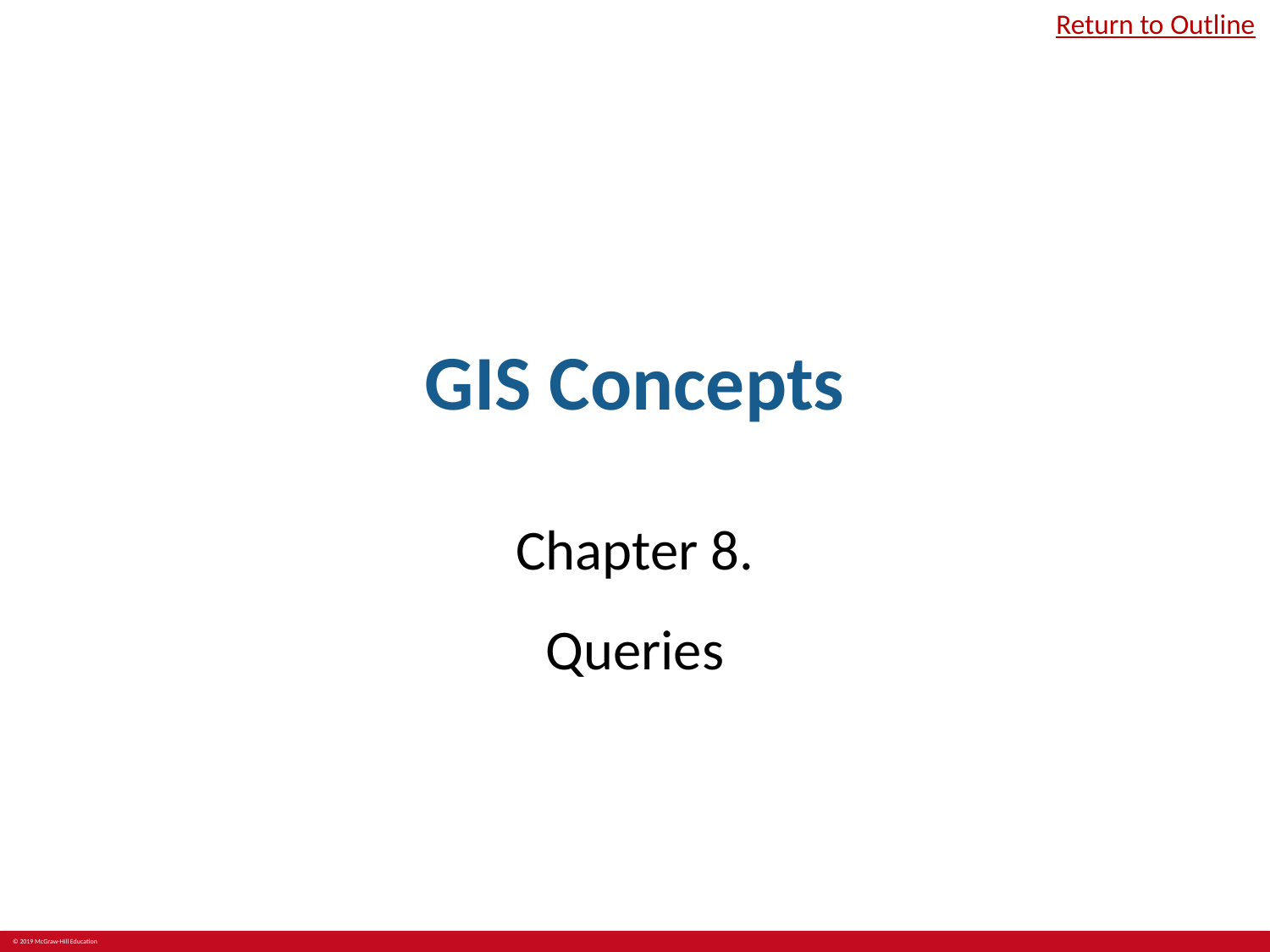

Return to Outline
# GIS Concepts
Chapter 8.
Queries